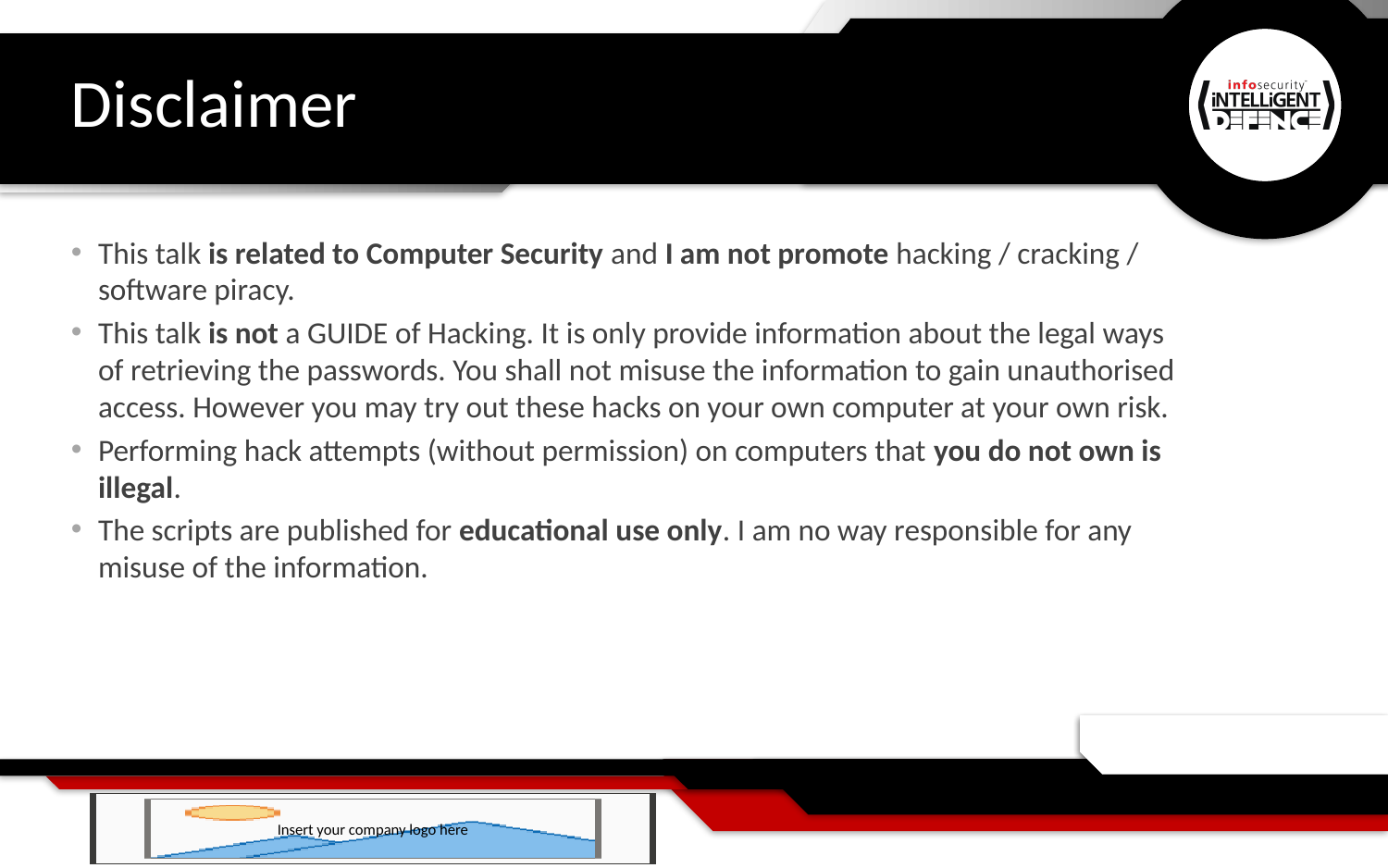

# Disclaimer
This talk is related to Computer Security and I am not promote hacking / cracking / software piracy.
This talk is not a GUIDE of Hacking. It is only provide information about the legal ways of retrieving the passwords. You shall not misuse the information to gain unauthorised access. However you may try out these hacks on your own computer at your own risk.
Performing hack attempts (without permission) on computers that you do not own is illegal.
The scripts are published for educational use only. I am no way responsible for any misuse of the information.